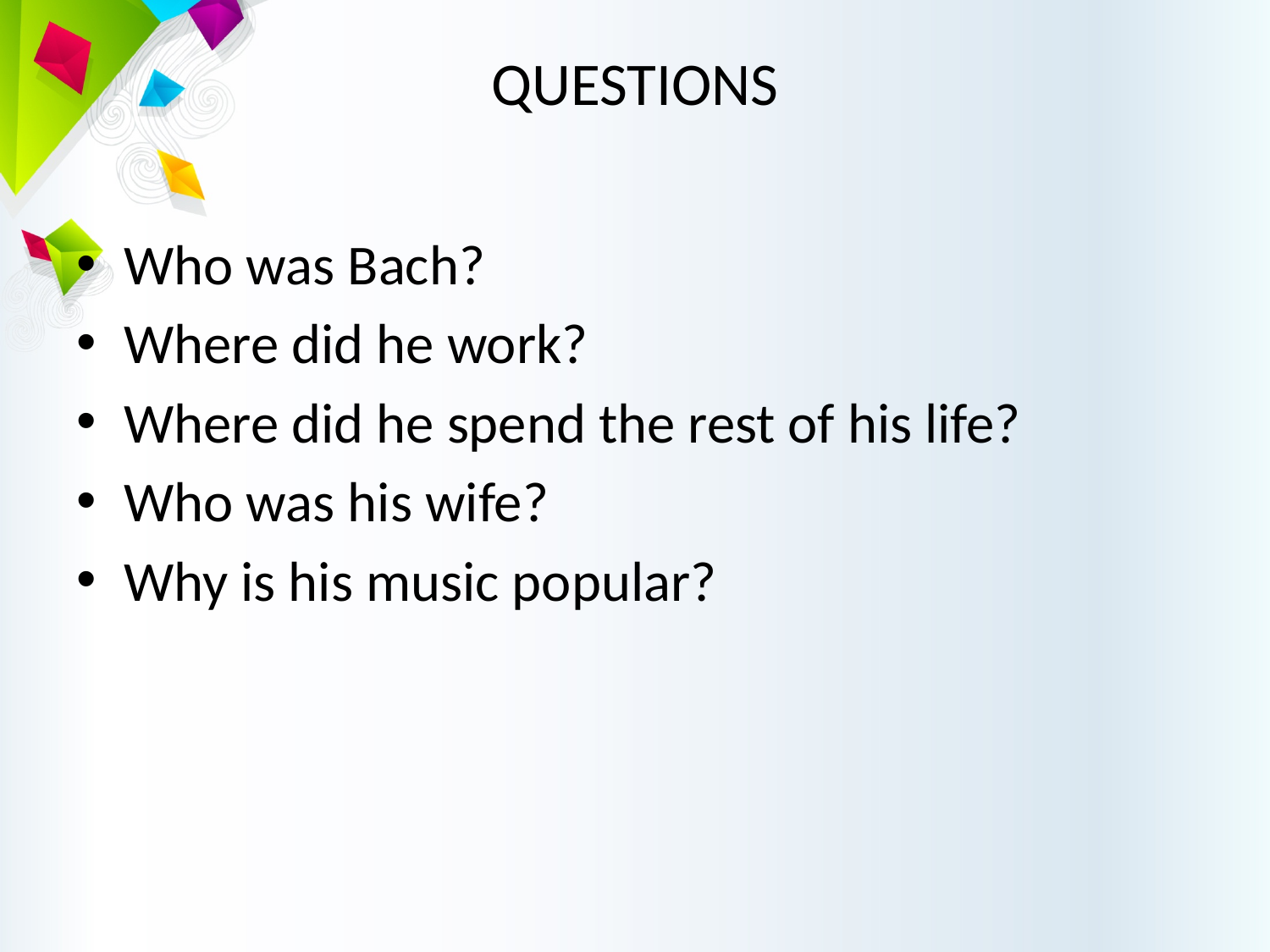

# QUESTIONS
Who was Bach?
Where did he work?
Where did he spend the rest of his life?
Who was his wife?
Why is his music popular?